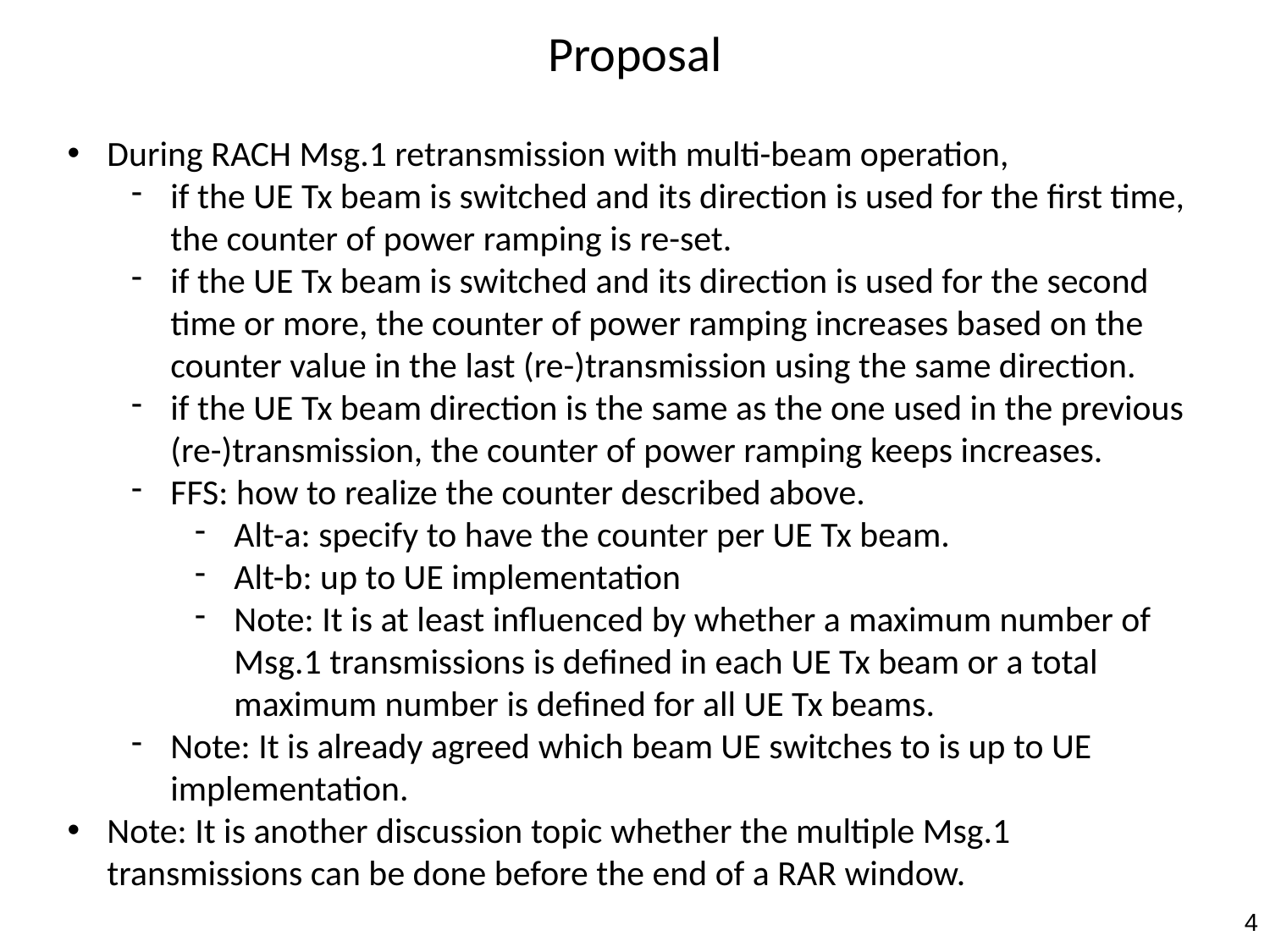

Proposal
During RACH Msg.1 retransmission with multi-beam operation,
if the UE Tx beam is switched and its direction is used for the first time, the counter of power ramping is re-set.
if the UE Tx beam is switched and its direction is used for the second time or more, the counter of power ramping increases based on the counter value in the last (re-)transmission using the same direction.
if the UE Tx beam direction is the same as the one used in the previous (re-)transmission, the counter of power ramping keeps increases.
FFS: how to realize the counter described above.
Alt-a: specify to have the counter per UE Tx beam.
Alt-b: up to UE implementation
Note: It is at least influenced by whether a maximum number of Msg.1 transmissions is defined in each UE Tx beam or a total maximum number is defined for all UE Tx beams.
Note: It is already agreed which beam UE switches to is up to UE implementation.
Note: It is another discussion topic whether the multiple Msg.1 transmissions can be done before the end of a RAR window.